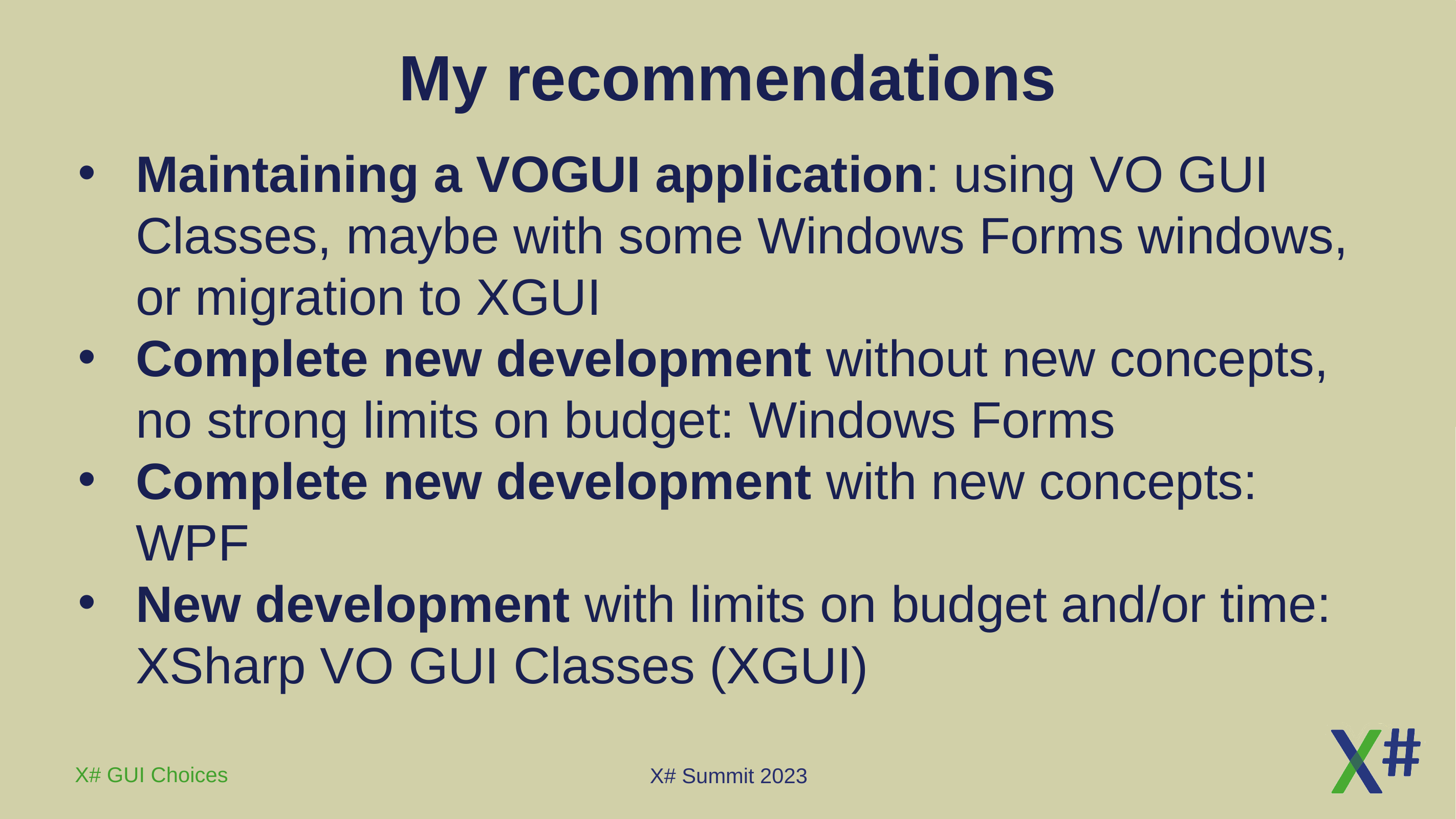

# My recommendations
Maintaining a VOGUI application: using VO GUI Classes, maybe with some Windows Forms windows, or migration to XGUI
Complete new development without new concepts, no strong limits on budget: Windows Forms
Complete new development with new concepts: WPF
New development with limits on budget and/or time: XSharp VO GUI Classes (XGUI)